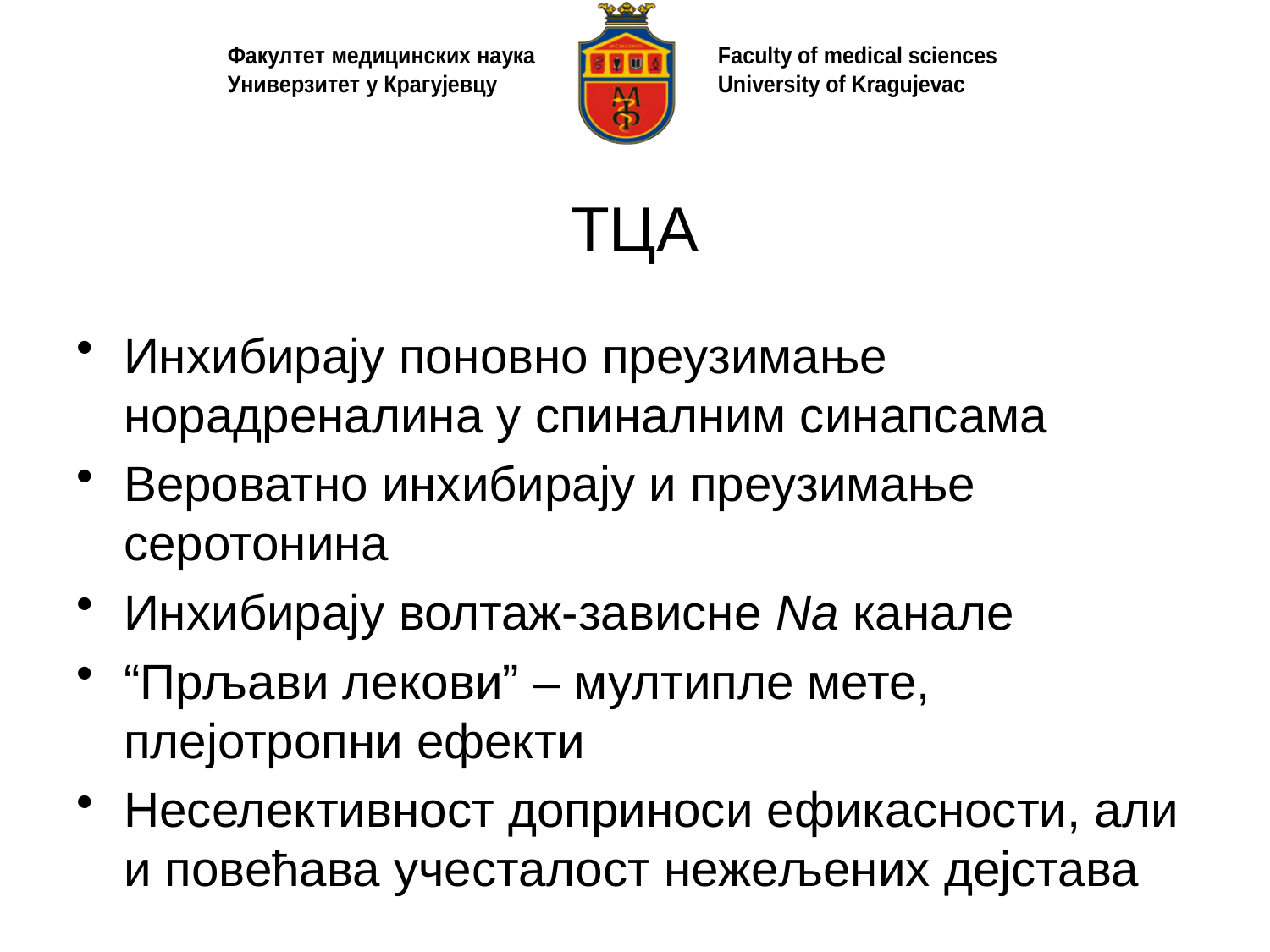

# ТЦА
Инхибирају поновно преузимање норадреналина у спиналним синапсама
Вероватно инхибирају и преузимање серотонина
Инхибирају волтаж-зависне Na канале
“Прљави лекови” – мултипле мете, плејотропни ефекти
Неселективност доприноси ефикасности, али и повећава учесталост нежељених дејстава